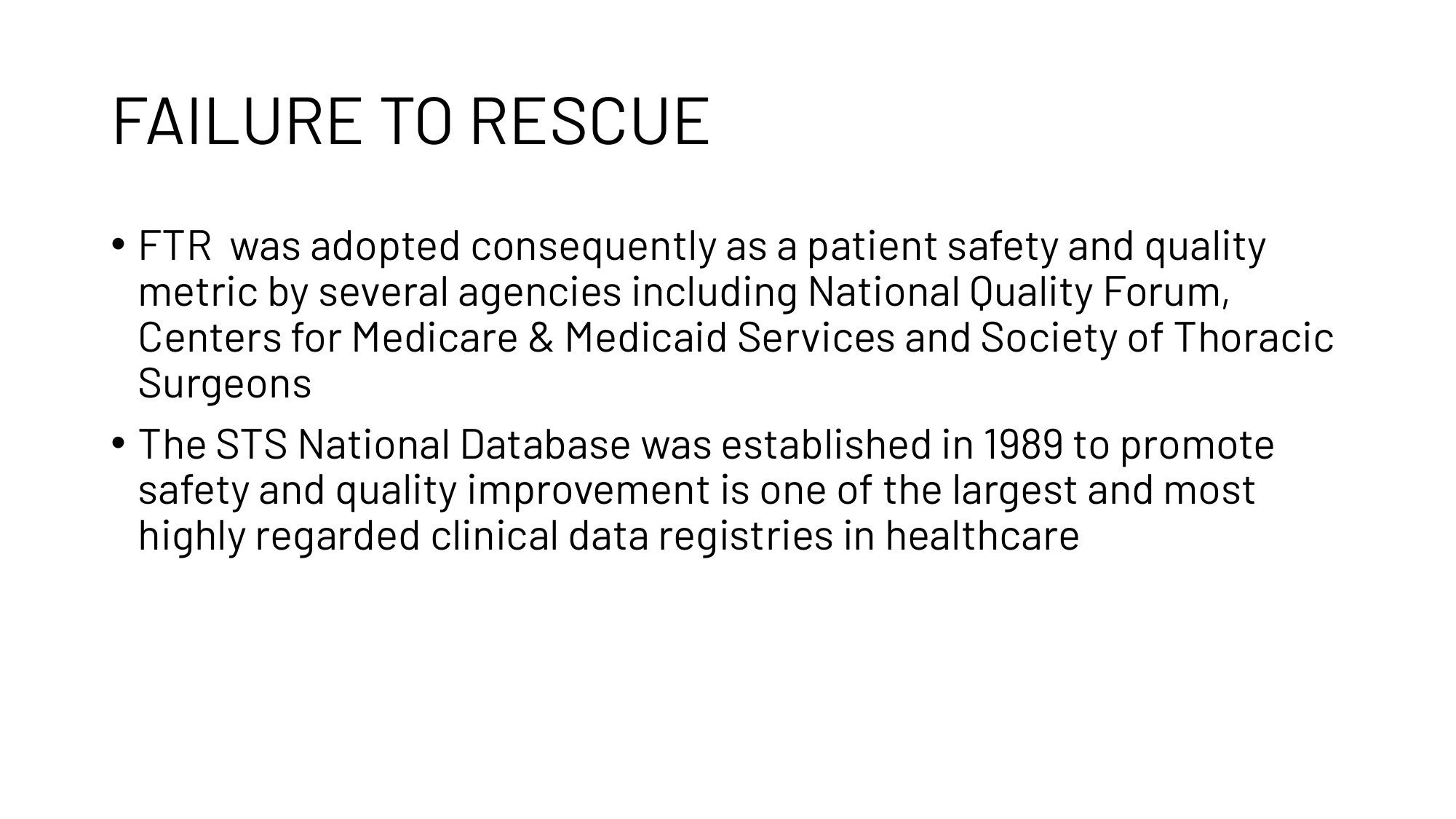

# FAILURE TO RESCUE
FTR  was adopted consequently as a patient safety and quality metric by several agencies including National Quality Forum, Centers for Medicare & Medicaid Services and Society of Thoracic Surgeons
The STS National Database was established in 1989 to promote safety and quality improvement is one of the largest and most highly regarded clinical data registries in healthcare